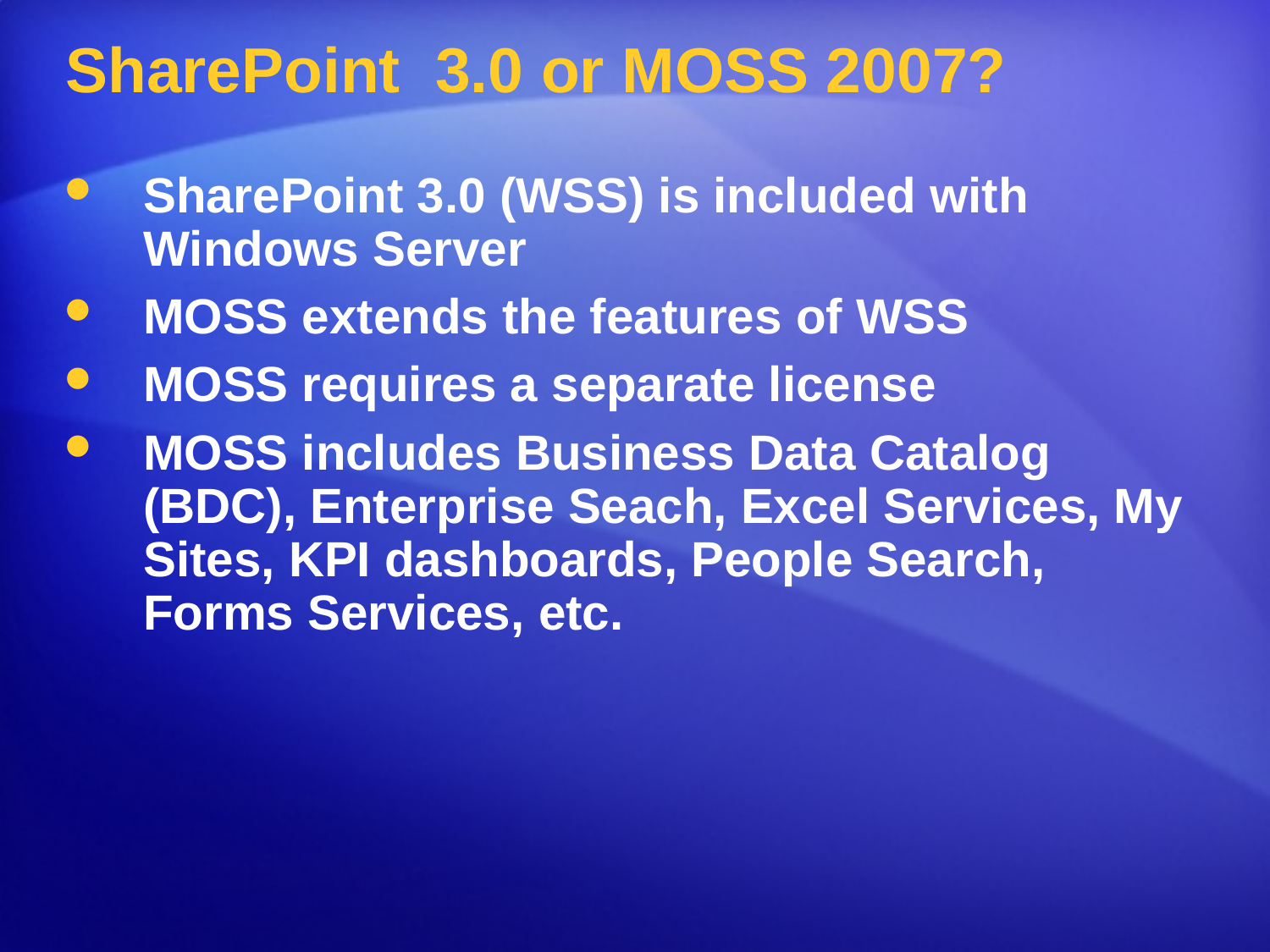

# SharePoint  3.0 or MOSS 2007?
SharePoint 3.0 (WSS) is included with Windows Server
MOSS extends the features of WSS
MOSS requires a separate license
MOSS includes Business Data Catalog (BDC), Enterprise Seach, Excel Services, My Sites, KPI dashboards, People Search, Forms Services, etc.